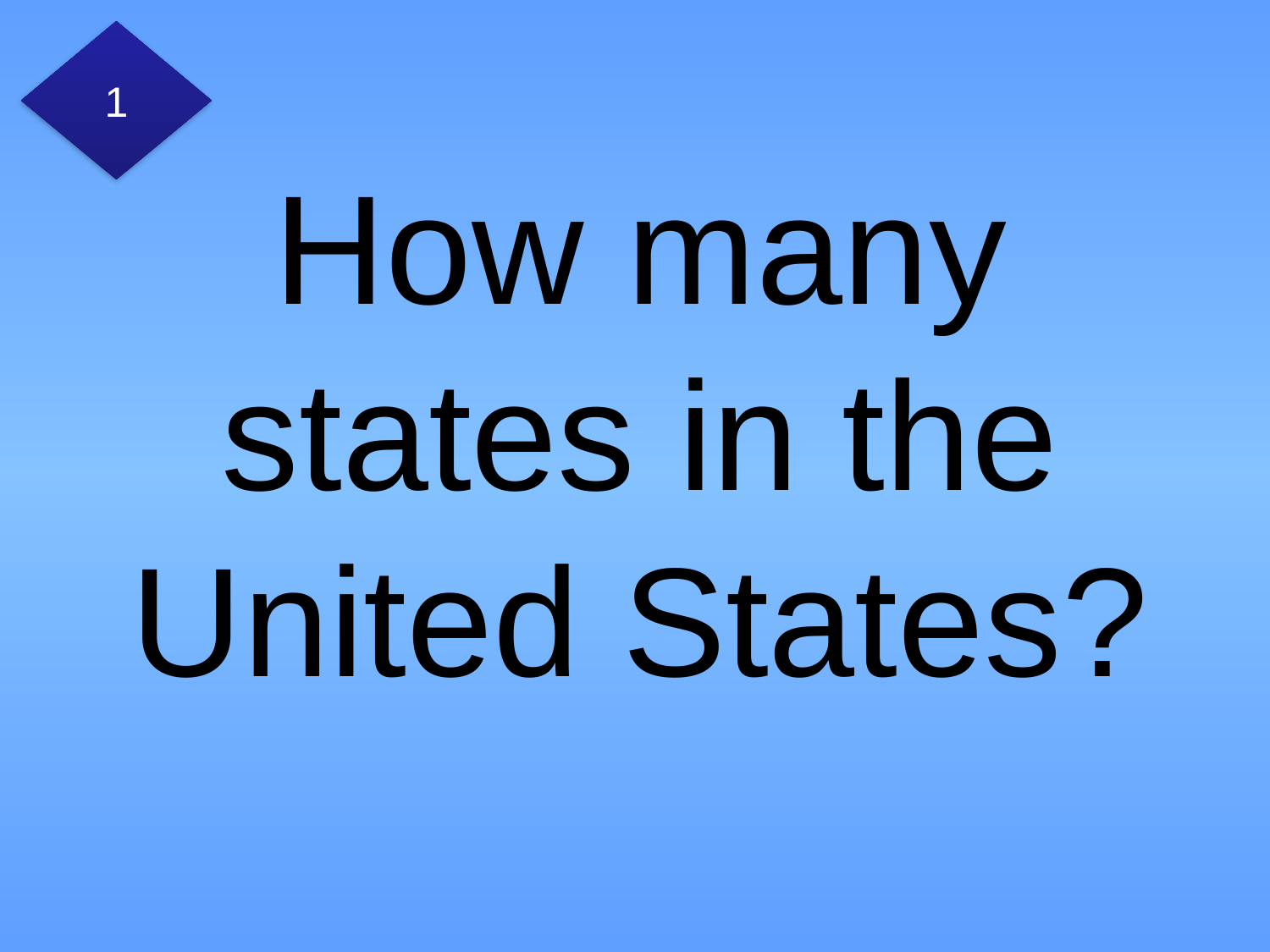

1
# How many states in the United States?